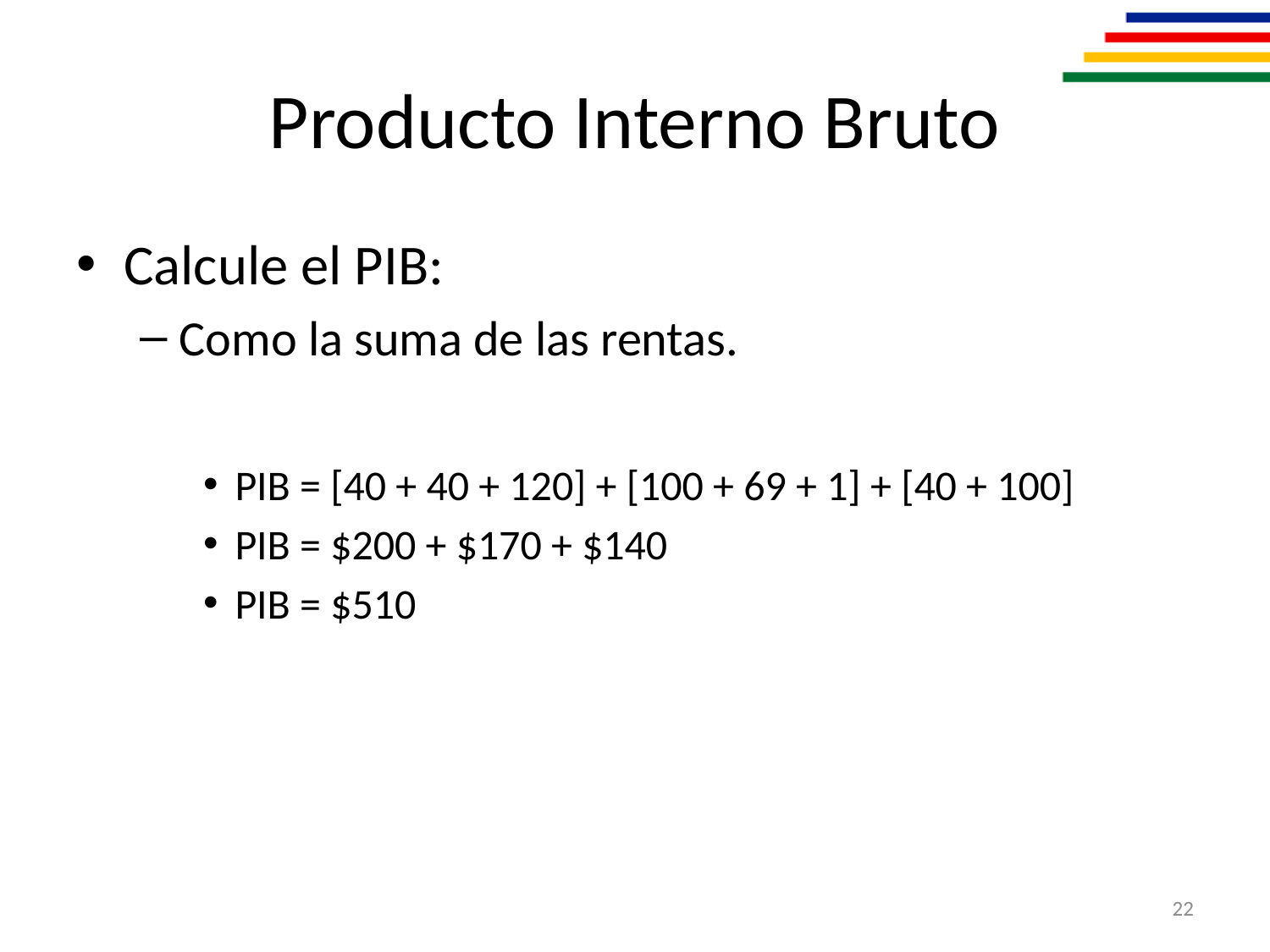

# Producto Interno Bruto
Calcule el PIB:
Como la suma de las rentas.

PIB = [40 + 40 + 120] + [100 + 69 + 1] + [40 + 100]
PIB = $200 + $170 + $140
PIB = $510
22